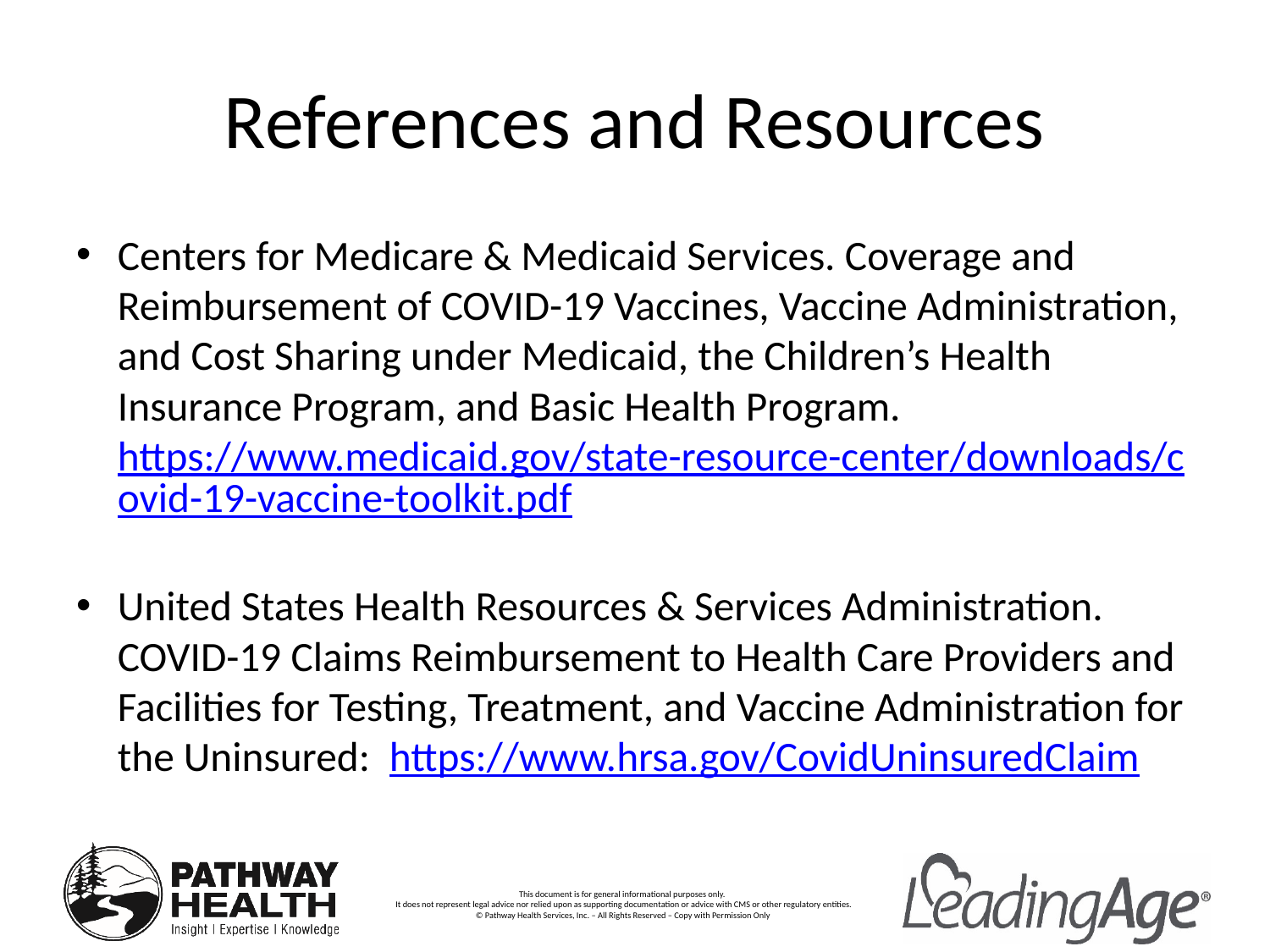

# References and Resources
Centers for Medicare & Medicaid Services. Coverage and Reimbursement of COVID-19 Vaccines, Vaccine Administration, and Cost Sharing under Medicaid, the Children’s Health Insurance Program, and Basic Health Program. https://www.medicaid.gov/state-resource-center/downloads/covid-19-vaccine-toolkit.pdf
United States Health Resources & Services Administration.  COVID-19 Claims Reimbursement to Health Care Providers and Facilities for Testing, Treatment, and Vaccine Administration for the Uninsured:  https://www.hrsa.gov/CovidUninsuredClaim